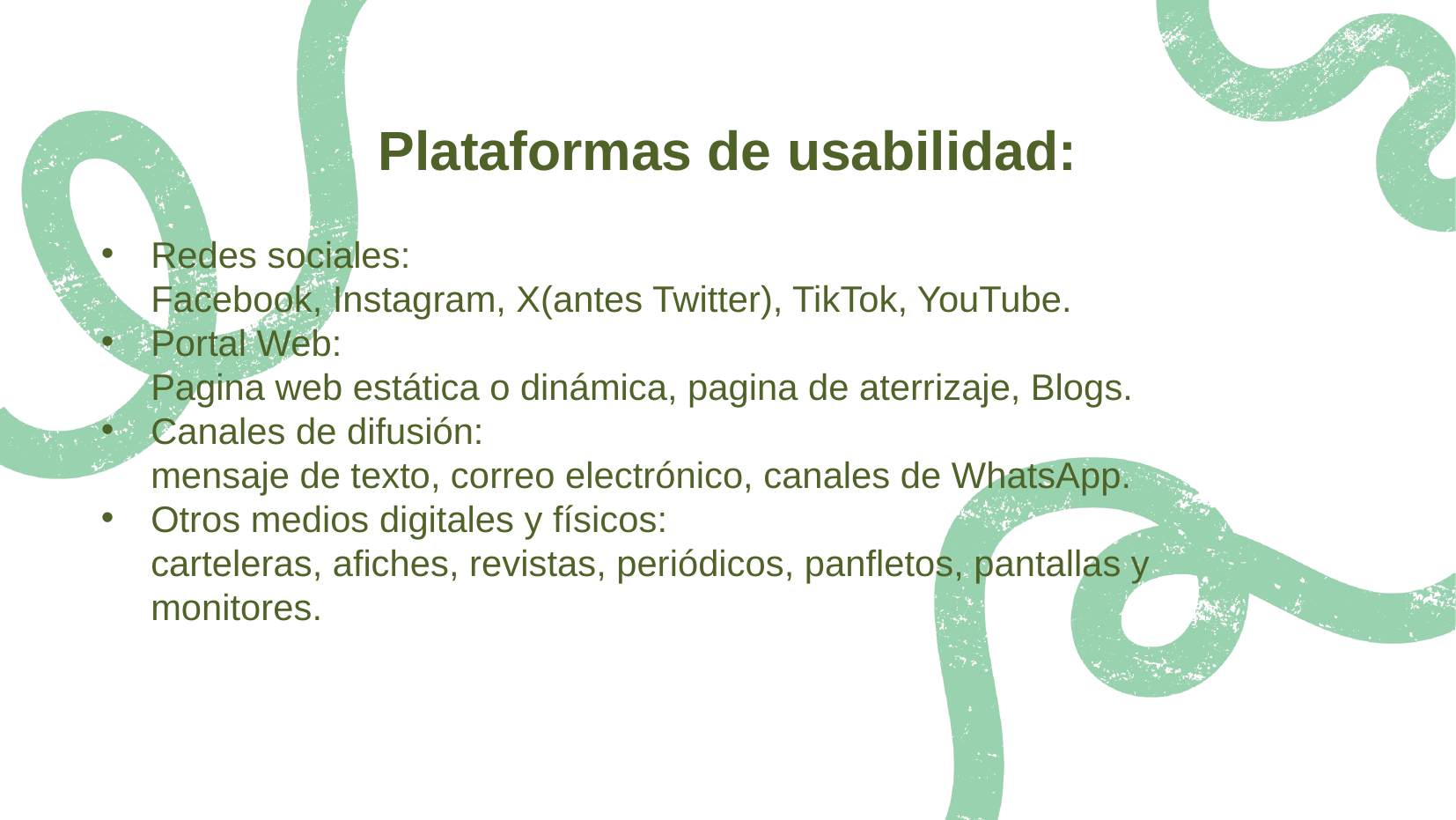

Plataformas de usabilidad:
Redes sociales:
Facebook, Instagram, X(antes Twitter), TikTok, YouTube.
Portal Web:
Pagina web estática o dinámica, pagina de aterrizaje, Blogs.
Canales de difusión:
mensaje de texto, correo electrónico, canales de WhatsApp.
Otros medios digitales y físicos:
carteleras, afiches, revistas, periódicos, panfletos, pantallas y monitores.